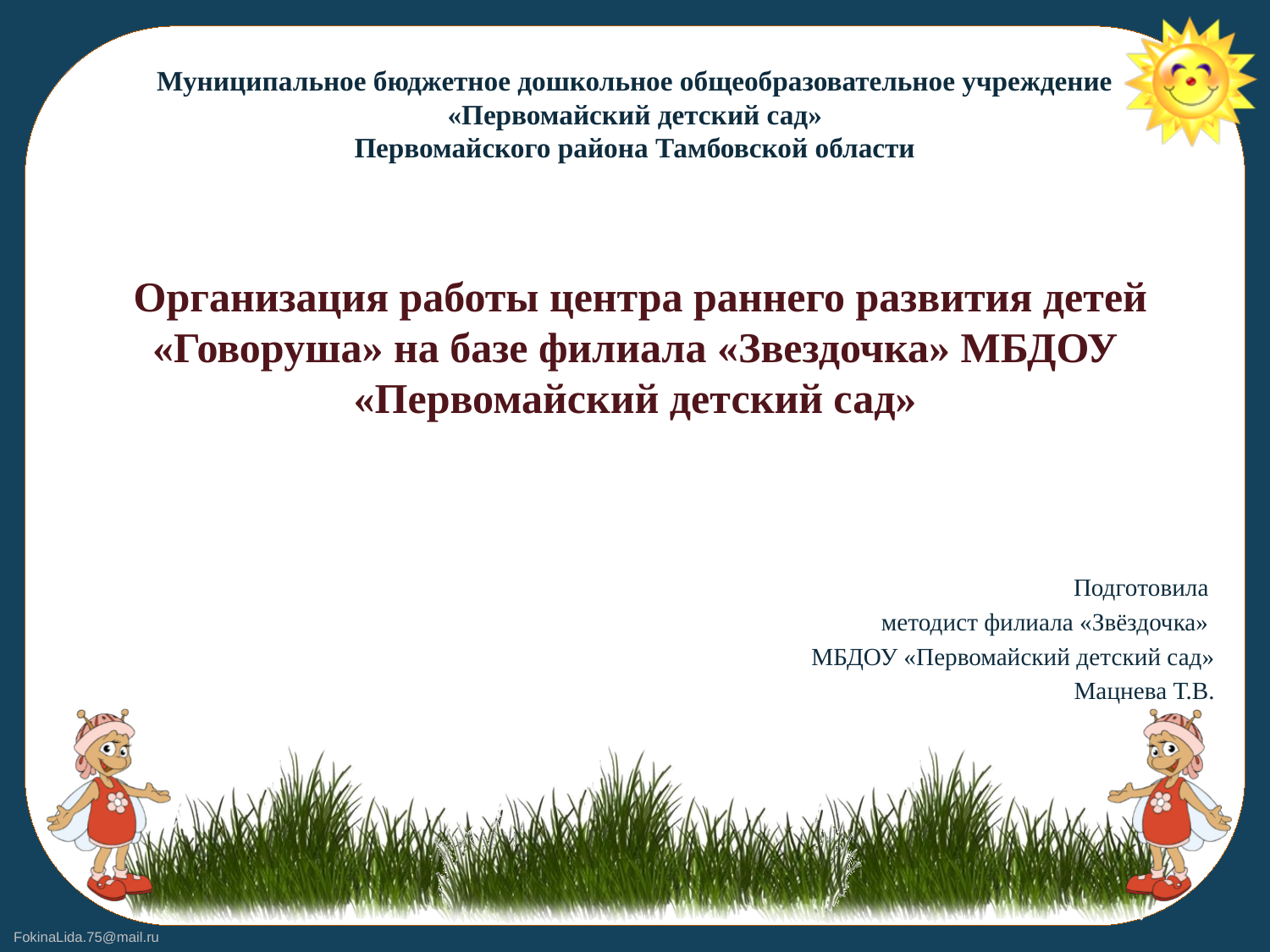

# Муниципальное бюджетное дошкольное общеобразовательное учреждение «Первомайский детский сад» Первомайского района Тамбовской области Организация работы центра раннего развития детей «Говоруша» на базе филиала «Звездочка» МБДОУ «Первомайский детский сад»
Подготовила
 методист филиала «Звёздочка»
МБДОУ «Первомайский детский сад»
Мацнева Т.В.